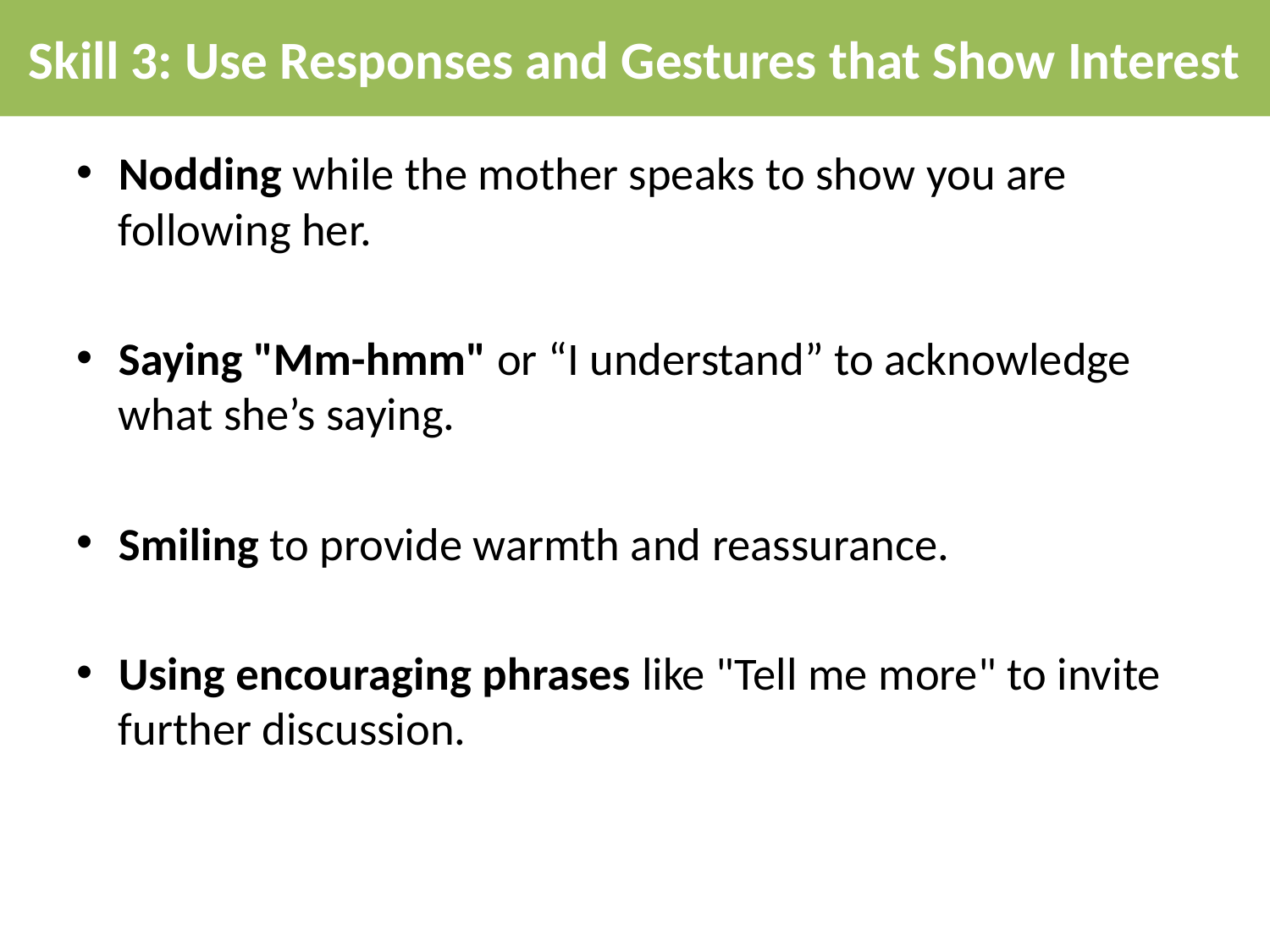

Skill 3: Use Responses and Gestures that Show Interest
Nodding while the mother speaks to show you are following her.

Saying "Mm-hmm" or “I understand” to acknowledge what she’s saying.

Smiling to provide warmth and reassurance.

Using encouraging phrases like "Tell me more" to invite further discussion.